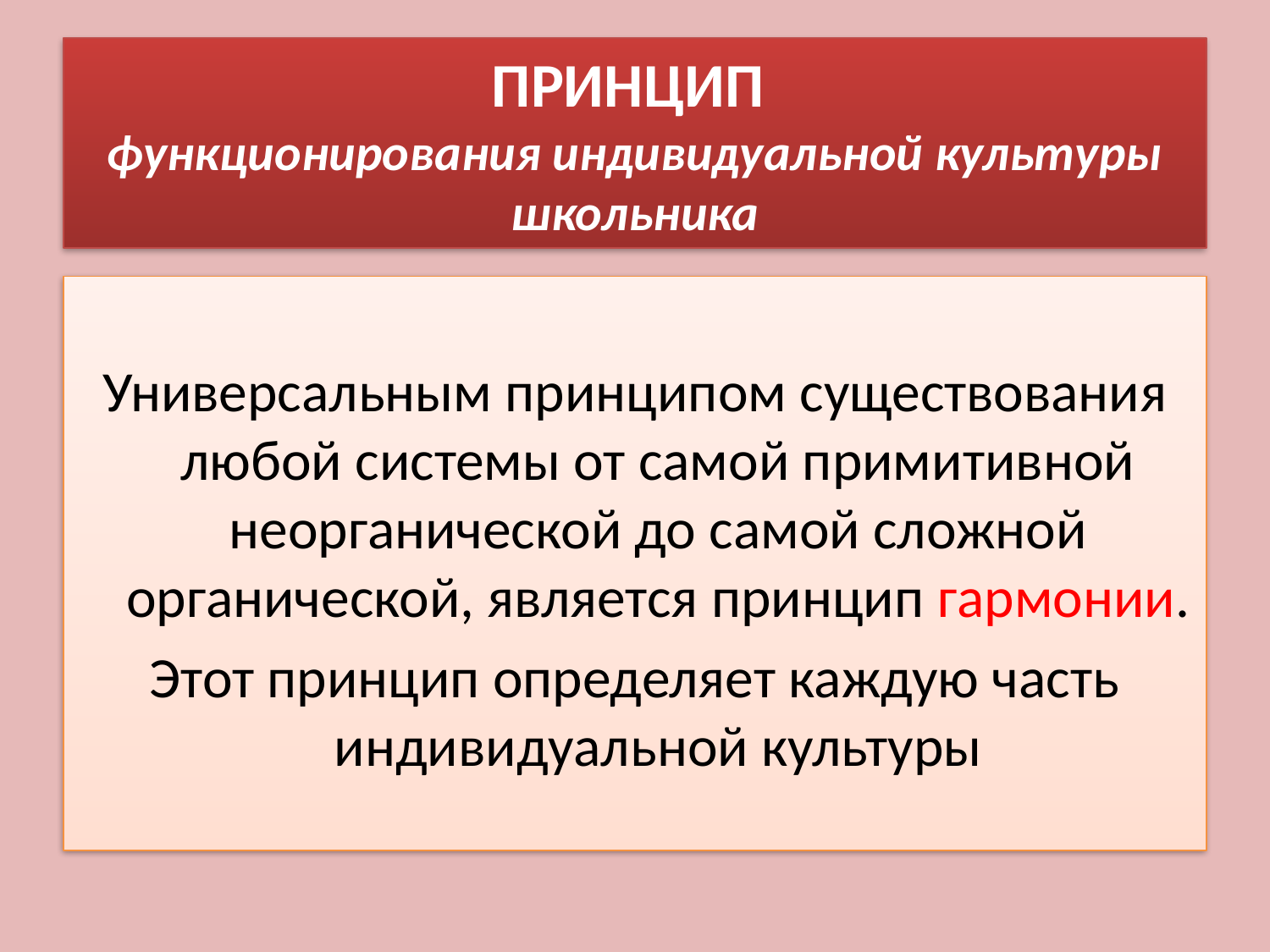

# ПРИНЦИП функционирования индивидуальной культуры школьника

Универсальным принципом существования любой системы от самой примитивной неорганической до самой сложной органической, является принцип гармонии.
Этот принцип определяет каждую часть индивидуальной культуры